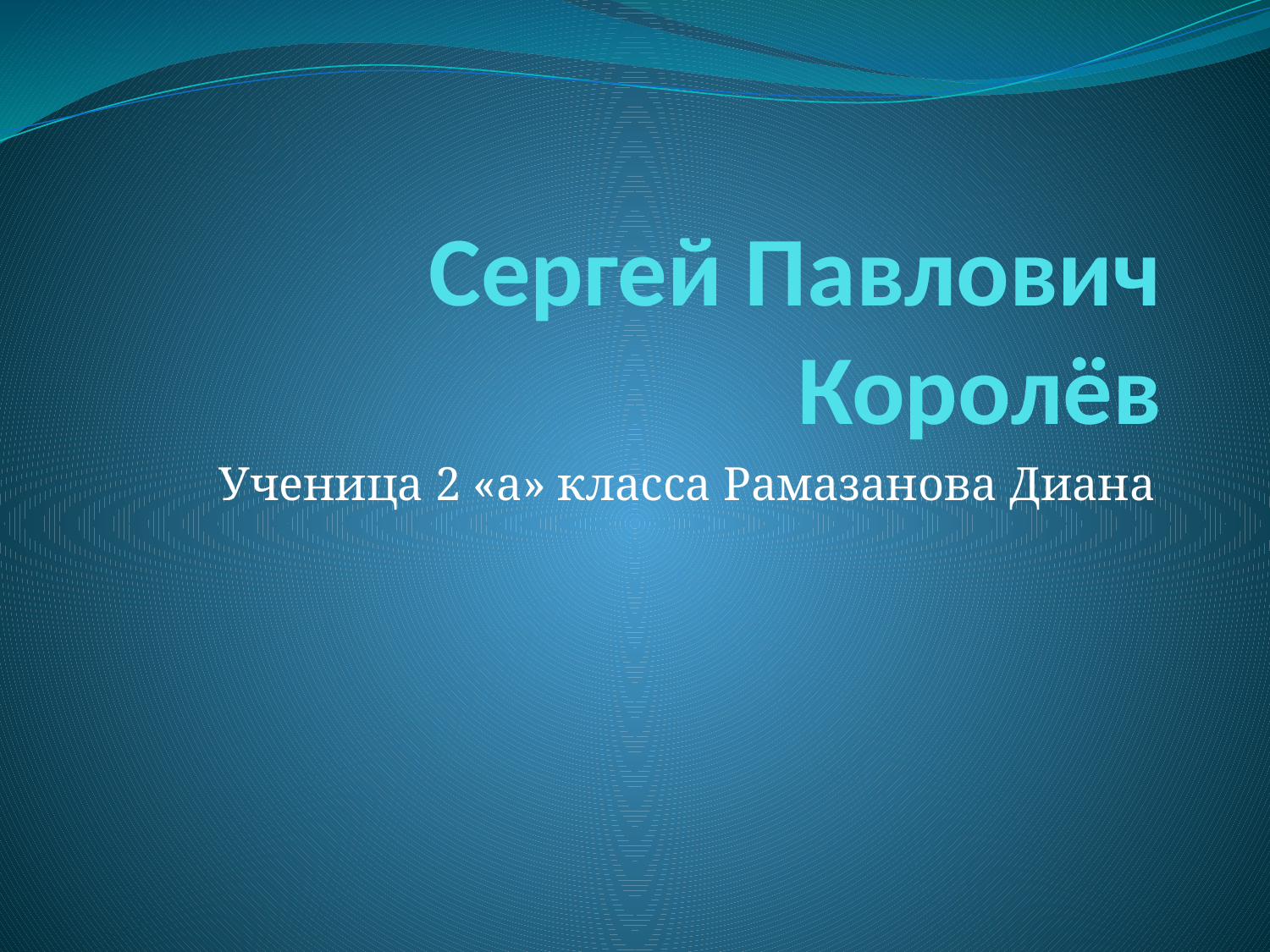

# Сергей Павлович Королёв
Ученица 2 «а» класса Рамазанова Диана